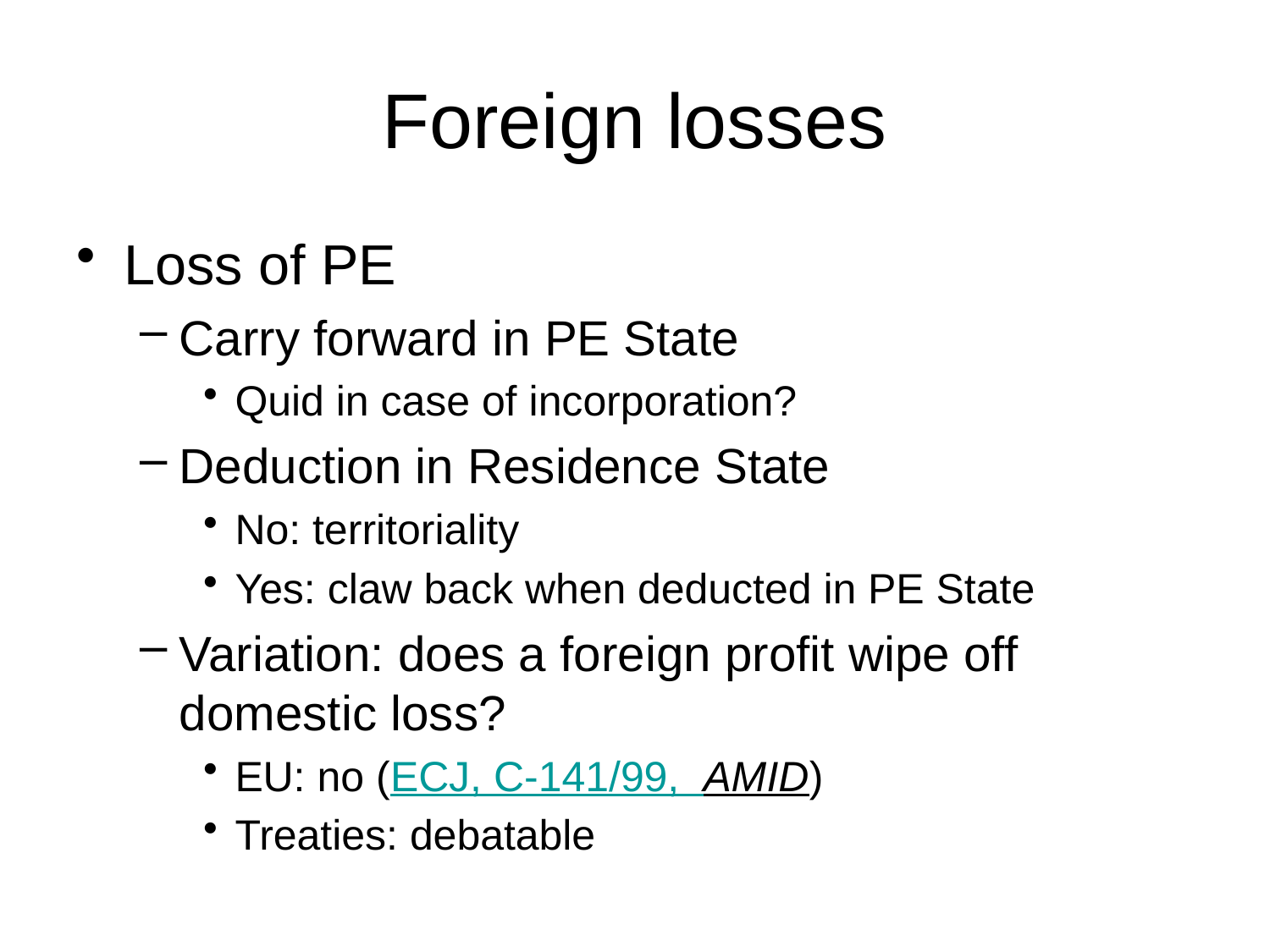

# Foreign losses
Loss of PE
Carry forward in PE State
Quid in case of incorporation?
Deduction in Residence State
No: territoriality
Yes: claw back when deducted in PE State
Variation: does a foreign profit wipe off domestic loss?
EU: no (ECJ, C-141/99,  AMID)
Treaties: debatable